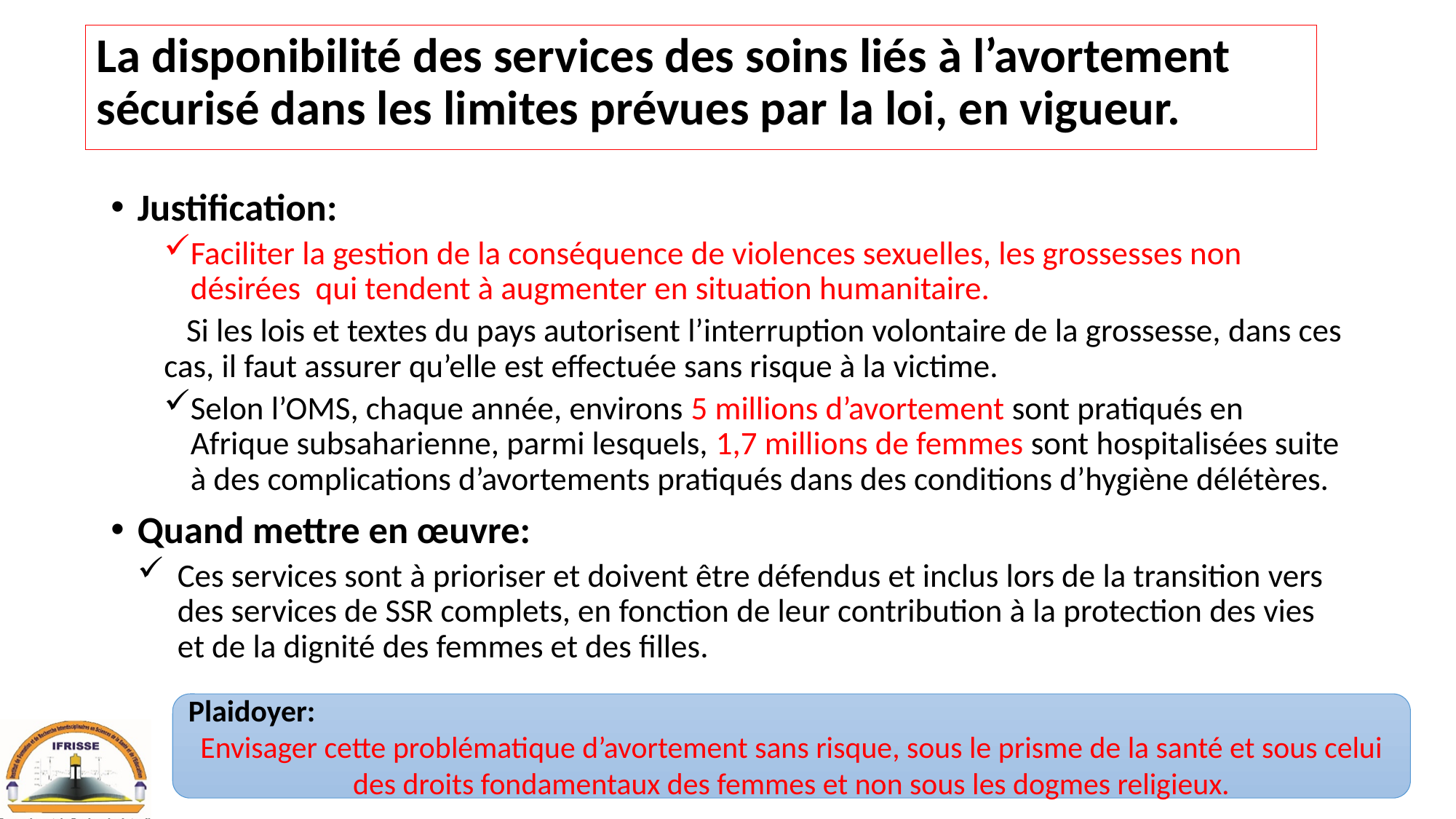

# La disponibilité des services des soins liés à l’avortement sécurisé dans les limites prévues par la loi, en vigueur.
Justification:
Faciliter la gestion de la conséquence de violences sexuelles, les grossesses non désirées  qui tendent à augmenter en situation humanitaire.
   Si les lois et textes du pays autorisent l’interruption volontaire de la grossesse, dans ces cas, il faut assurer qu’elle est effectuée sans risque à la victime.
Selon l’OMS, chaque année, environs 5 millions d’avortement sont pratiqués en Afrique subsaharienne, parmi lesquels, 1,7 millions de femmes sont hospitalisées suite à des complications d’avortements pratiqués dans des conditions d’hygiène délétères.
Quand mettre en œuvre:
Ces services sont à prioriser et doivent être défendus et inclus lors de la transition vers des services de SSR complets, en fonction de leur contribution à la protection des vies et de la dignité des femmes et des filles.
Plaidoyer:
Envisager cette problématique d’avortement sans risque, sous le prisme de la santé et sous celui des droits fondamentaux des femmes et non sous les dogmes religieux.